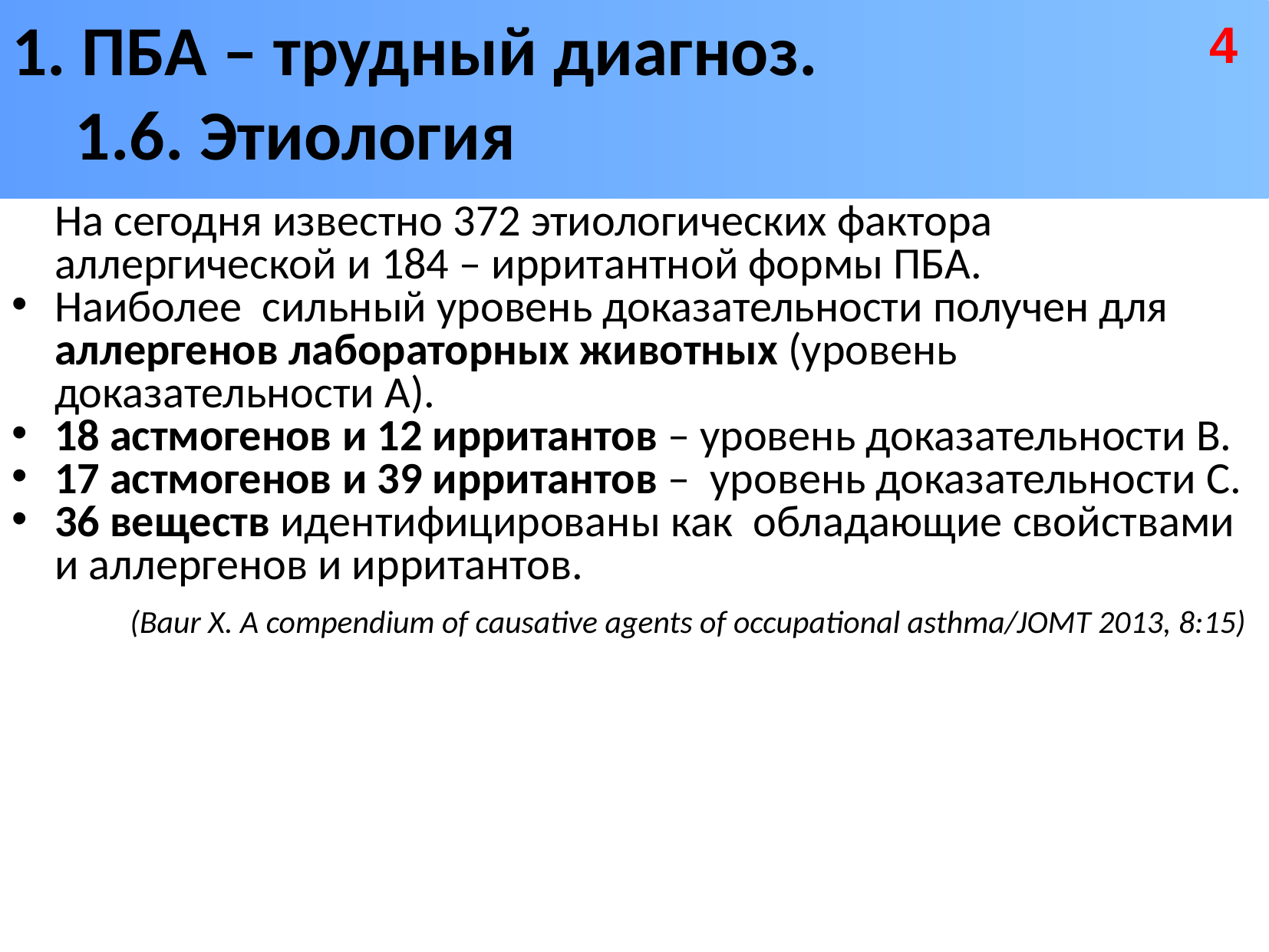

ПБА – трудный диагноз.
    1.6. Этиология
4
	На сегодня известно 372 этиологических фактора аллергической и 184 – ирритантной формы ПБА.
Наиболее  сильный уровень доказательности получен для аллергенов лабораторных животных (уровень доказательности А).
18 астмогенов и 12 ирритантов – уровень доказательности В.
17 астмогенов и 39 ирритантов –  уровень доказательности С.
36 веществ идентифицированы как  обладающие свойствами и аллергенов и ирритантов.
(Baur X. A compendium of causative agents of occupational asthma/JOMT 2013, 8:15)